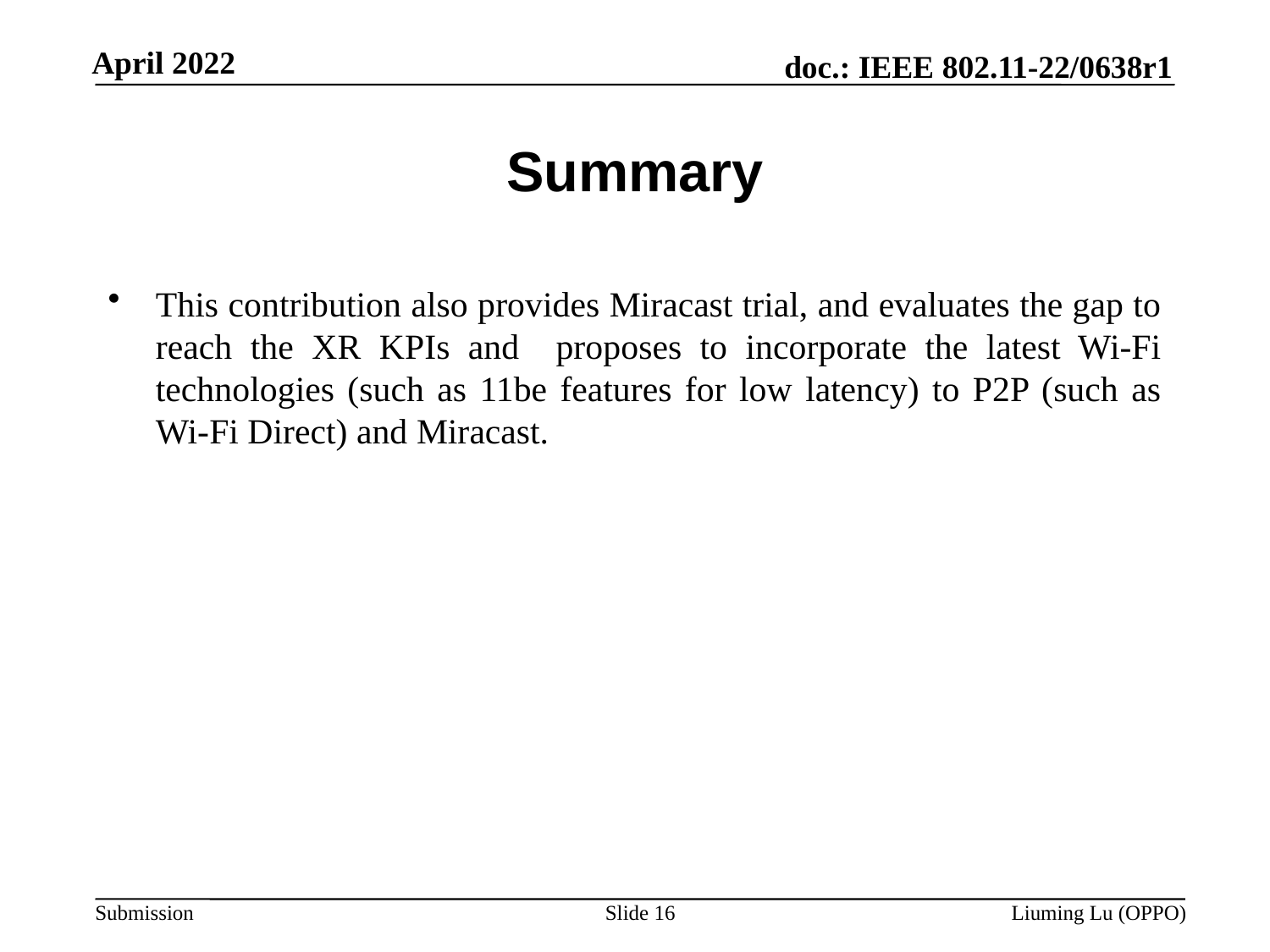

# Summary
This contribution also provides Miracast trial, and evaluates the gap to reach the XR KPIs and  proposes to incorporate the latest Wi-Fi technologies (such as 11be features for low latency) to P2P (such as Wi-Fi Direct) and Miracast.

Slide 16
Liuming Lu (OPPO)